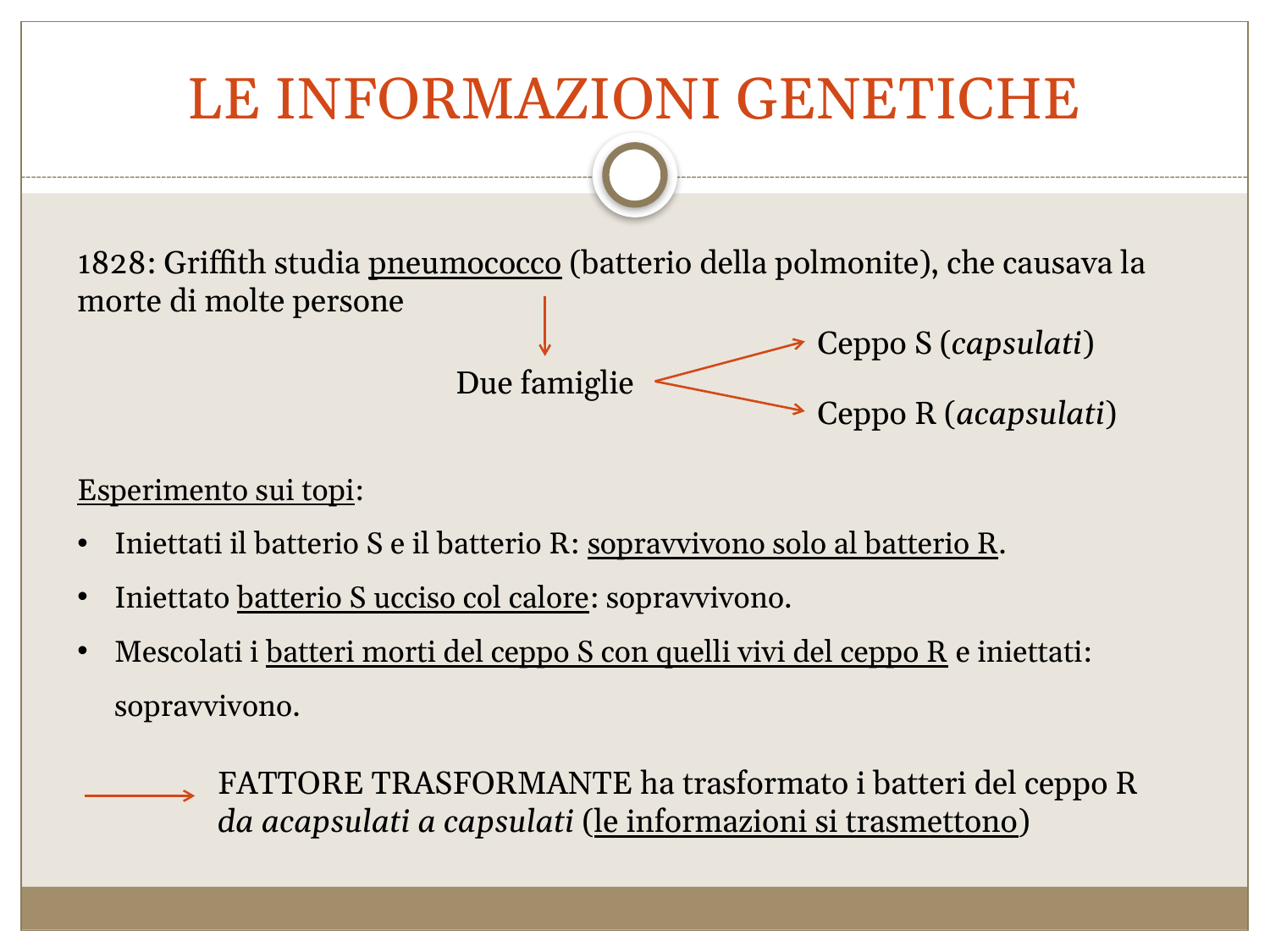

# LE INFORMAZIONI GENETICHE
1828: Griffith studia pneumococco (batterio della polmonite), che causava la morte di molte persone
Ceppo S (capsulati)
Due famiglie
Ceppo R (acapsulati)
Esperimento sui topi:
Iniettati il batterio S e il batterio R: sopravvivono solo al batterio R.
Iniettato batterio S ucciso col calore: sopravvivono.
Mescolati i batteri morti del ceppo S con quelli vivi del ceppo R e iniettati: sopravvivono.
FATTORE TRASFORMANTE ha trasformato i batteri del ceppo R da acapsulati a capsulati (le informazioni si trasmettono)